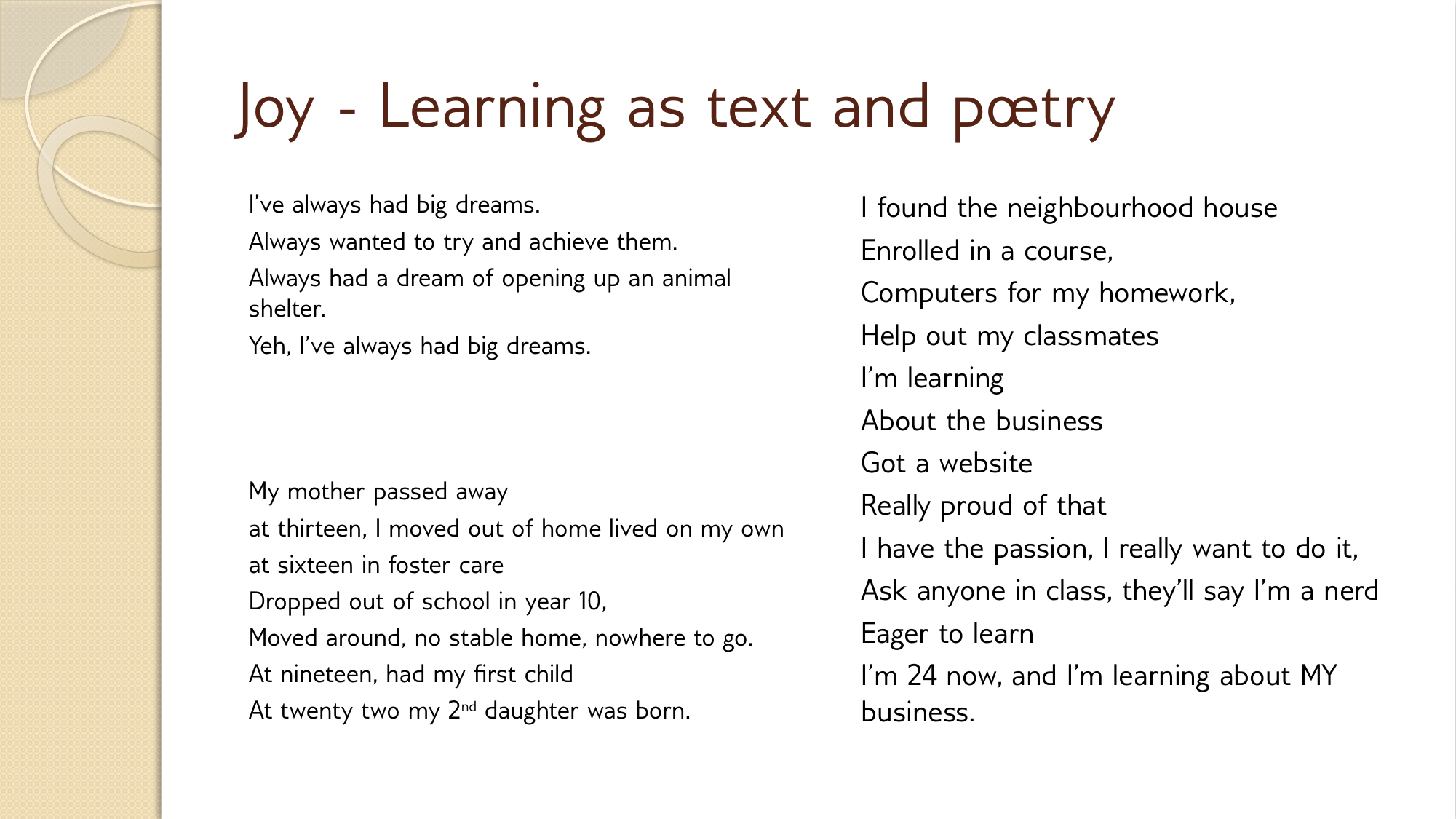

# Joy - Learning as text and poetry
I’ve always had big dreams.
Always wanted to try and achieve them.
Always had a dream of opening up an animal shelter.
Yeh, I’ve always had big dreams.

My mother passed away
at thirteen, I moved out of home lived on my own
at sixteen in foster care
Dropped out of school in year 10,
Moved around, no stable home, nowhere to go.
At nineteen, had my first child
At twenty two my 2nd daughter was born.

I found the neighbourhood house
Enrolled in a course,
Computers for my homework,
Help out my classmates
I’m learning
About the business
Got a website
Really proud of that
I have the passion, I really want to do it,
Ask anyone in class, they’ll say I’m a nerd
Eager to learn
I’m 24 now, and I’m learning about MY business.